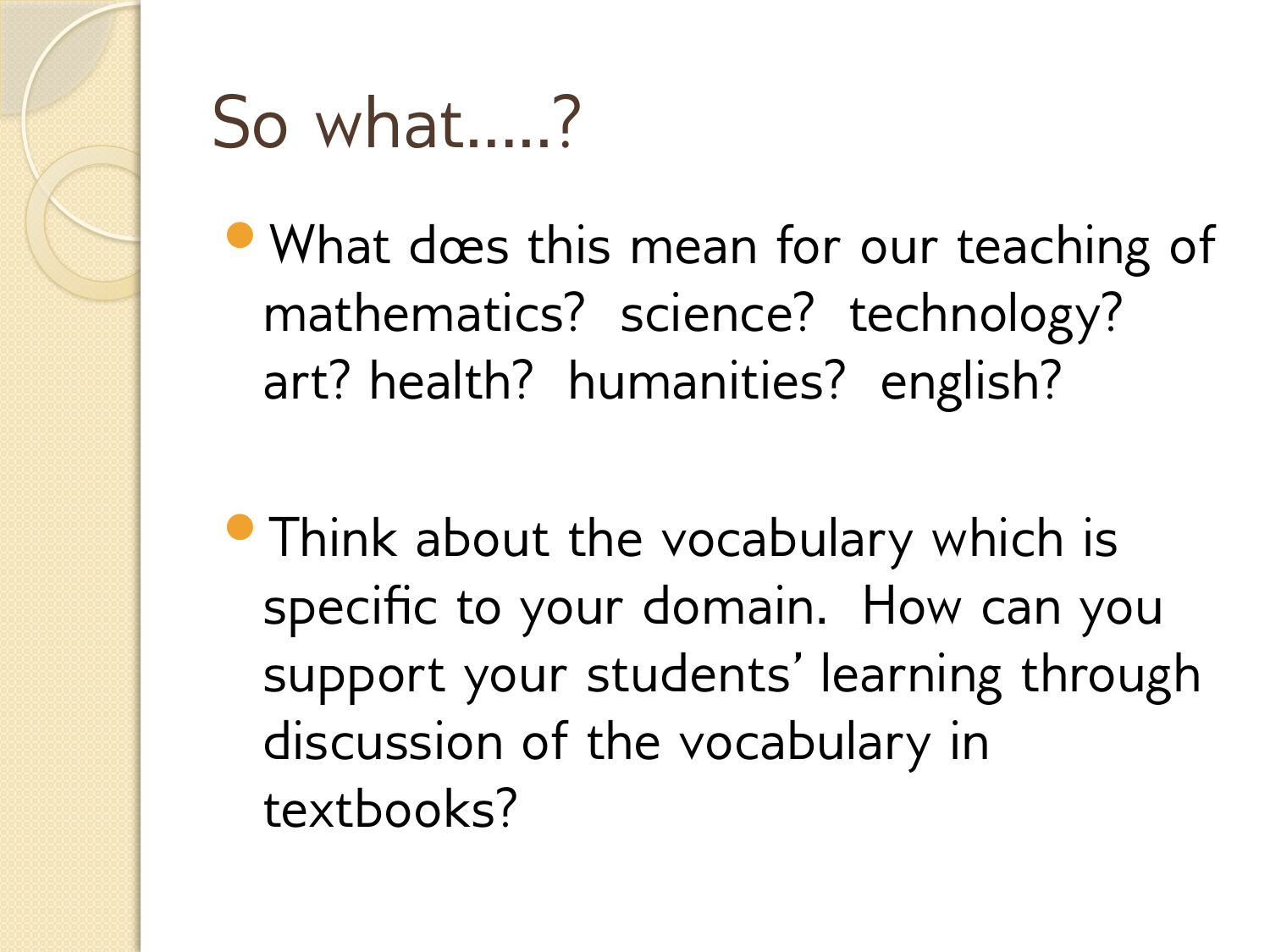

# So what…..?
What does this mean for our teaching of mathematics?  science?  technology?  art? health?  humanities?  english?

Think about the vocabulary which is specific to your domain.  How can you support your students’ learning through discussion of the vocabulary in textbooks?